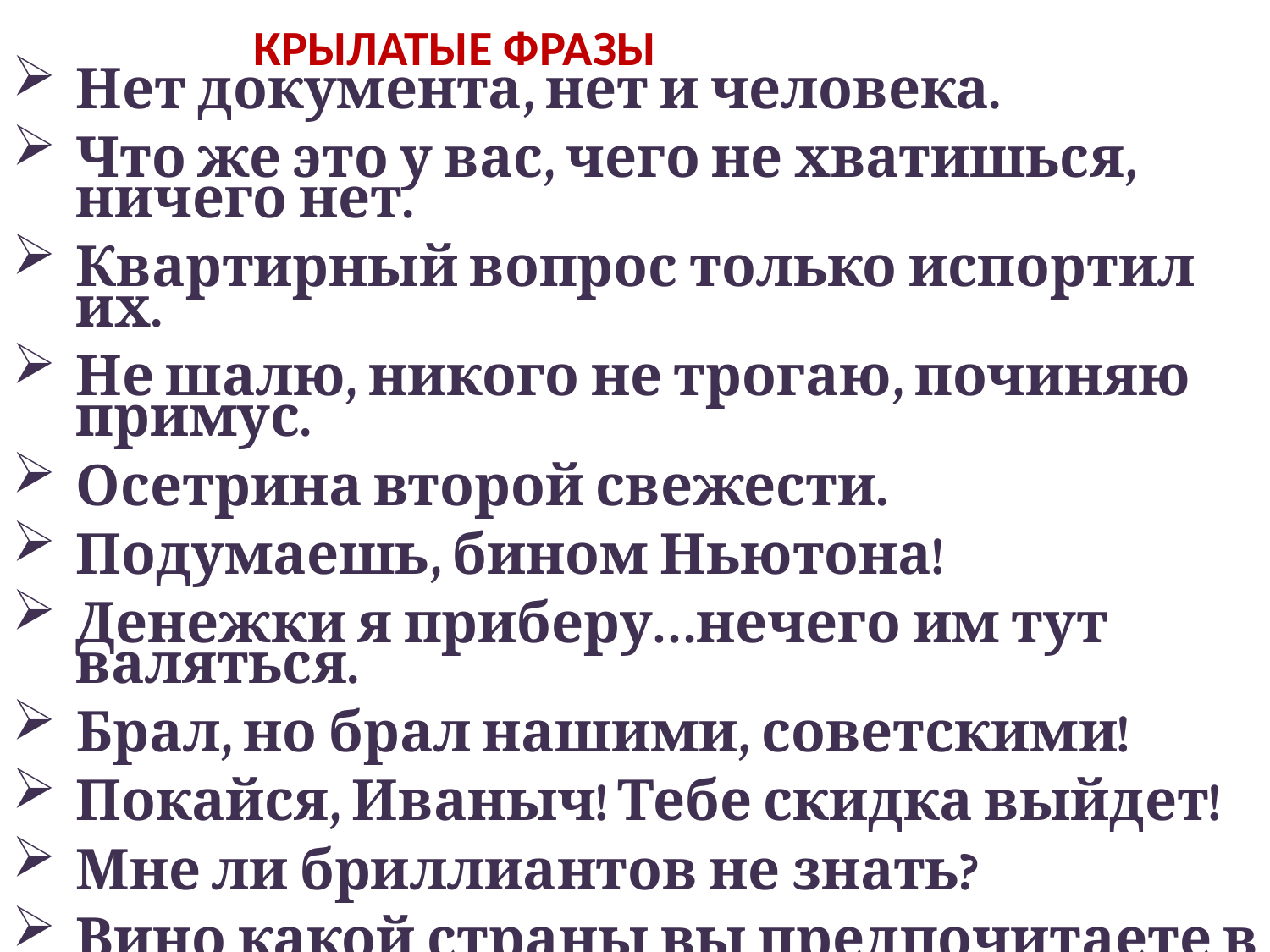

КРЫЛАТЫЕ ФРАЗЫ
Нет документа, нет и человека.
Что же это у вас, чего не хватишься, ничего нет.
Квартирный вопрос только испортил их.
Не шалю, никого не трогаю, починяю примус.
Осетрина второй свежести.
Подумаешь, бином Ньютона!
Денежки я приберу…нечего им тут валяться.
Брал, но брал нашими, советскими!
Покайся, Иваныч! Тебе скидка выйдет!
Мне ли бриллиантов не знать?
Вино какой страны вы предпочитаете в это время дня?